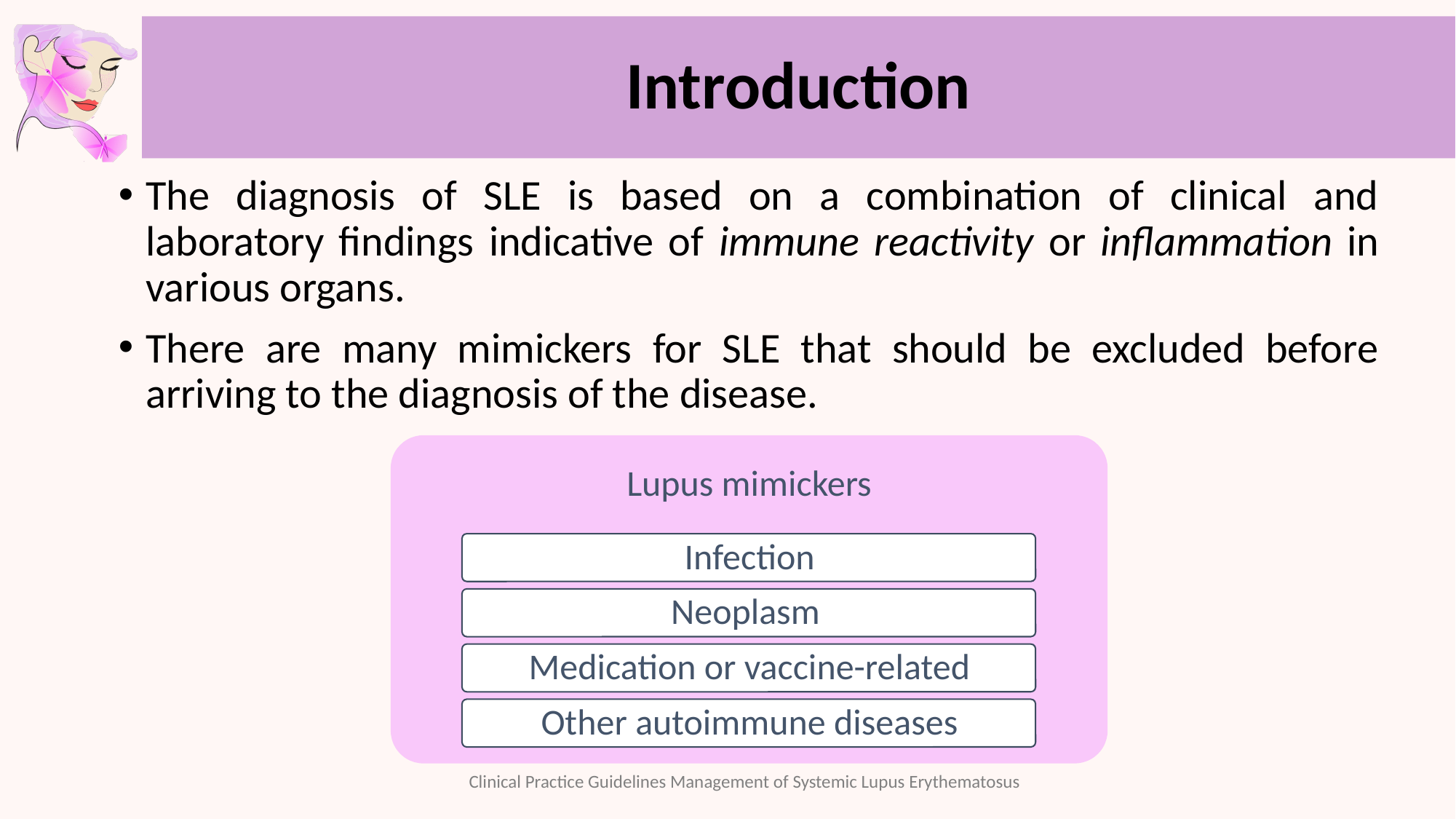

# Introduction
The diagnosis of SLE is based on a combination of clinical and laboratory findings indicative of immune reactivity or inflammation in various organs.
There are many mimickers for SLE that should be excluded before arriving to the diagnosis of the disease.

Lupus mimickers
Infection
Neoplasm
Medication or vaccine-related
Other autoimmune diseases